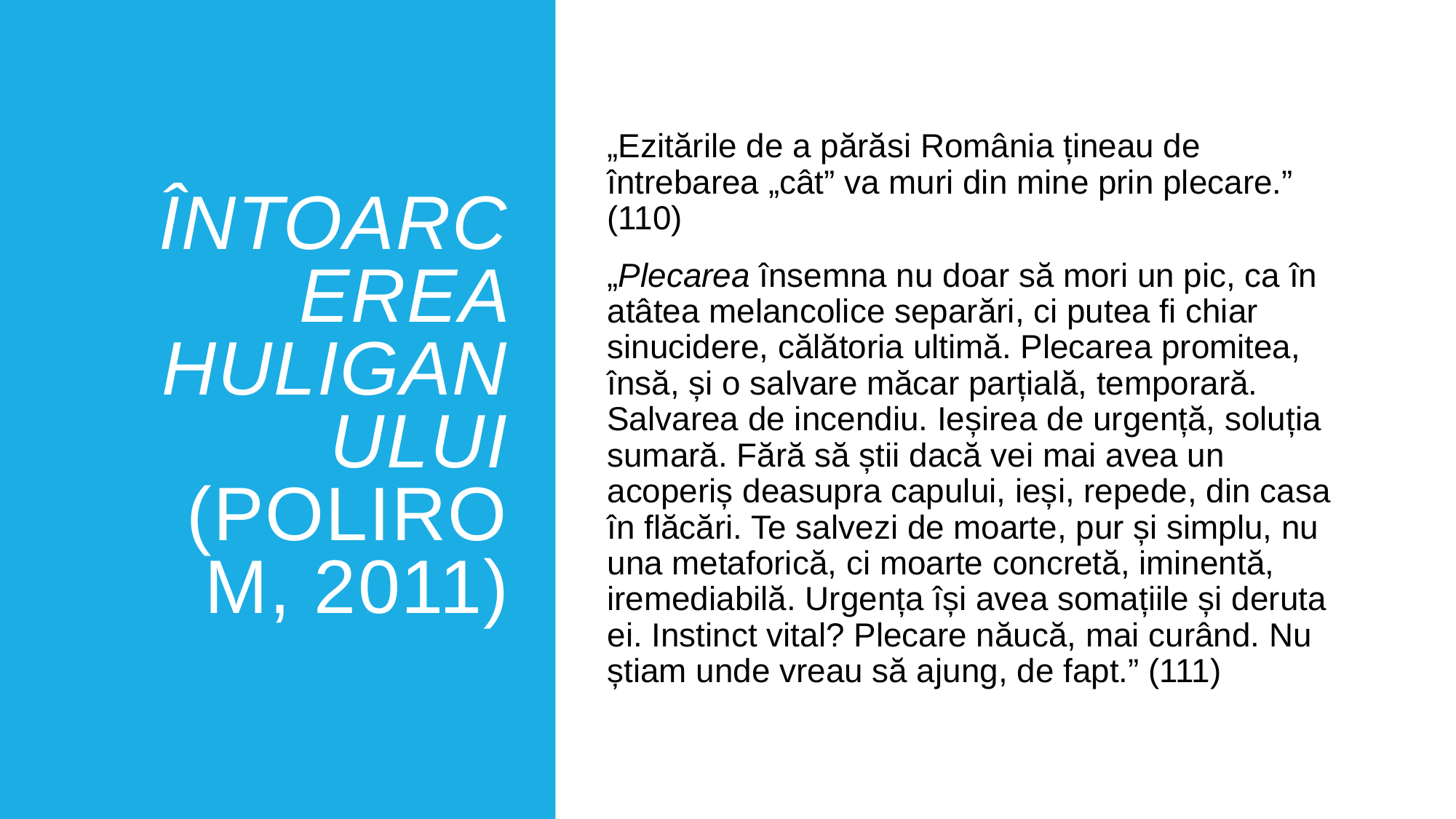

# Întoarcerea Huliganului (Polirom, 2011)
„Ezitările de a părăsi România țineau de întrebarea „cât” va muri din mine prin plecare.” (110)
„Plecarea însemna nu doar să mori un pic, ca în atâtea melancolice separări, ci putea fi chiar sinucidere, călătoria ultimă. Plecarea promitea, însă, și o salvare măcar parțială, temporară. Salvarea de incendiu. Ieșirea de urgență, soluția sumară. Fără să știi dacă vei mai avea un acoperiș deasupra capului, ieși, repede, din casa în flăcări. Te salvezi de moarte, pur și simplu, nu una metaforică, ci moarte concretă, iminentă, iremediabilă. Urgența își avea somațiile și deruta ei. Instinct vital? Plecare năucă, mai curând. Nu știam unde vreau să ajung, de fapt.” (111)